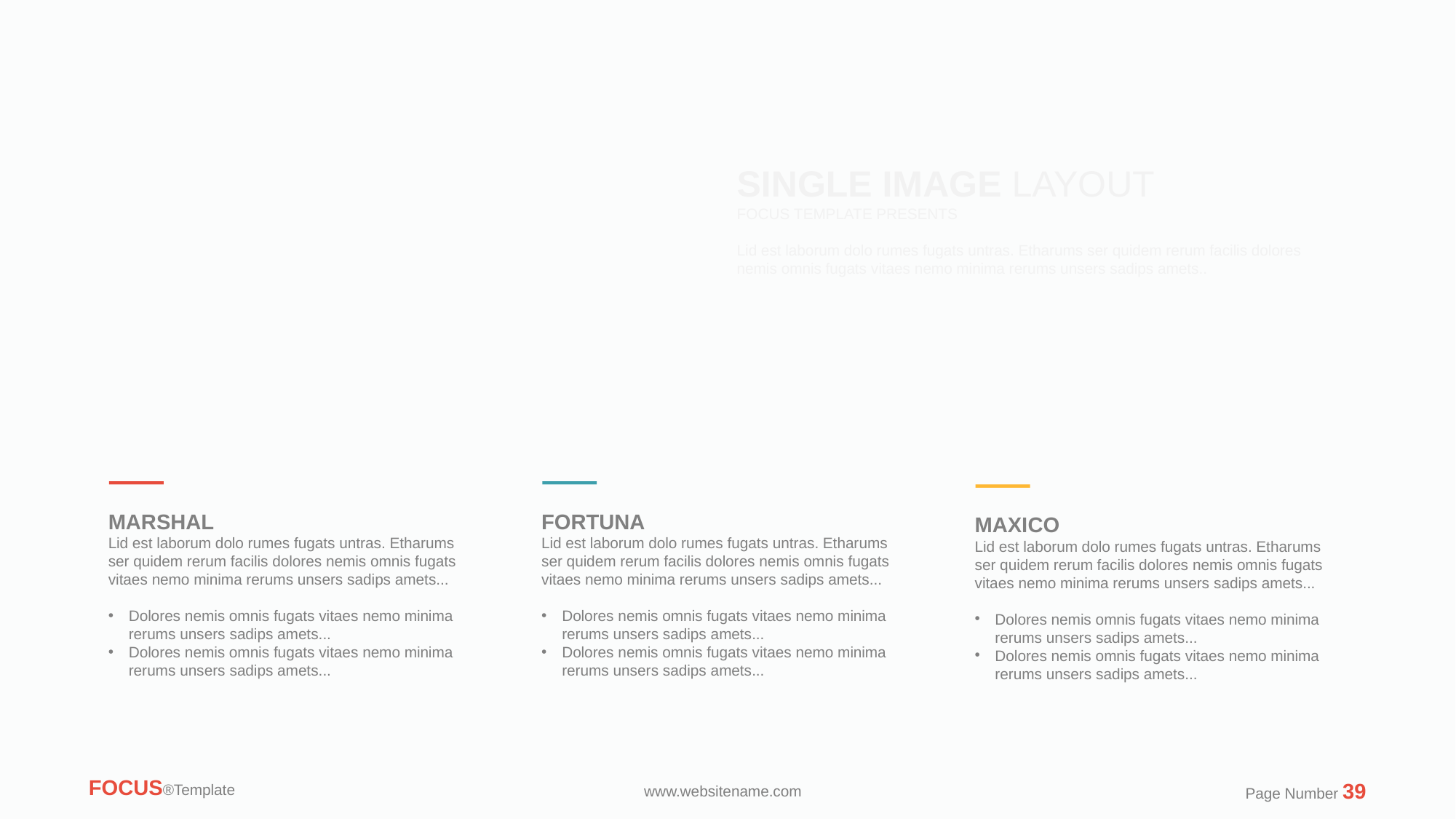

SINGLE IMAGE LAYOUT
FOCUS TEMPLATE PRESENTS

Lid est laborum dolo rumes fugats untras. Etharums ser quidem rerum facilis dolores nemis omnis fugats vitaes nemo minima rerums unsers sadips amets..

MARSHAL
Lid est laborum dolo rumes fugats untras. Etharums ser quidem rerum facilis dolores nemis omnis fugats vitaes nemo minima rerums unsers sadips amets...

Dolores nemis omnis fugats vitaes nemo minima rerums unsers sadips amets...
Dolores nemis omnis fugats vitaes nemo minima rerums unsers sadips amets...
FORTUNA
Lid est laborum dolo rumes fugats untras. Etharums ser quidem rerum facilis dolores nemis omnis fugats vitaes nemo minima rerums unsers sadips amets...

Dolores nemis omnis fugats vitaes nemo minima rerums unsers sadips amets...
Dolores nemis omnis fugats vitaes nemo minima rerums unsers sadips amets...
MAXICO
Lid est laborum dolo rumes fugats untras. Etharums ser quidem rerum facilis dolores nemis omnis fugats vitaes nemo minima rerums unsers sadips amets...

Dolores nemis omnis fugats vitaes nemo minima rerums unsers sadips amets...
Dolores nemis omnis fugats vitaes nemo minima rerums unsers sadips amets...
FOCUS®Template
Page Number 39
www.websitename.com